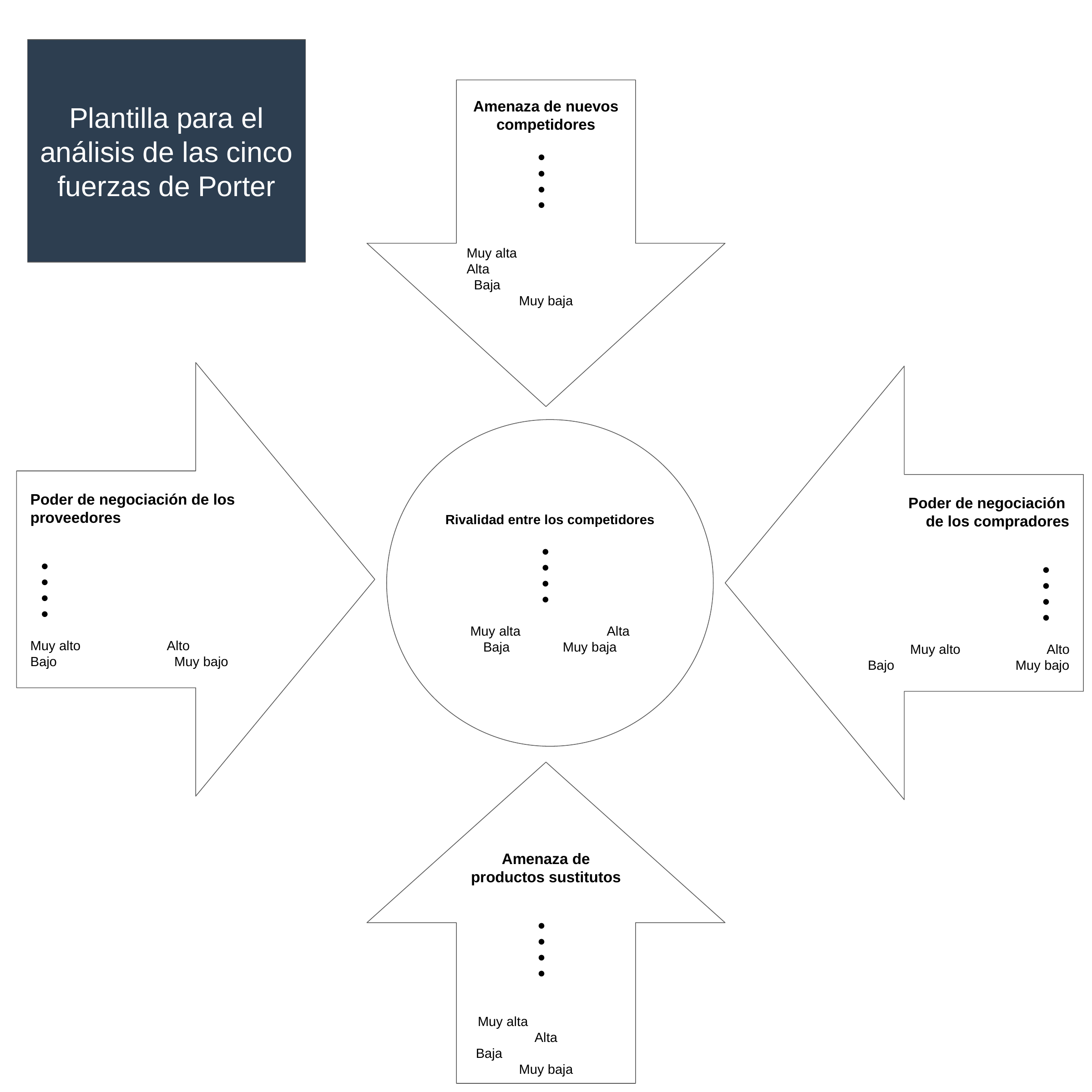

Plantilla para el análisis de las cinco fuerzas de Porter
Amenaza de nuevos competidores

Muy alta		Alta
Baja		   Muy baja
Poder de negociación de los proveedores

Muy alto 		Alto
Bajo 		  Muy bajo
Poder de negociación
de los compradores

Muy alto 		Alto
Bajo		   Muy bajo
Rivalidad entre los competidores

Muy alta		Alta
Baja    	   Muy baja
Amenaza de productos sustitutos

Muy alta 		Alta
Baja		  Muy baja